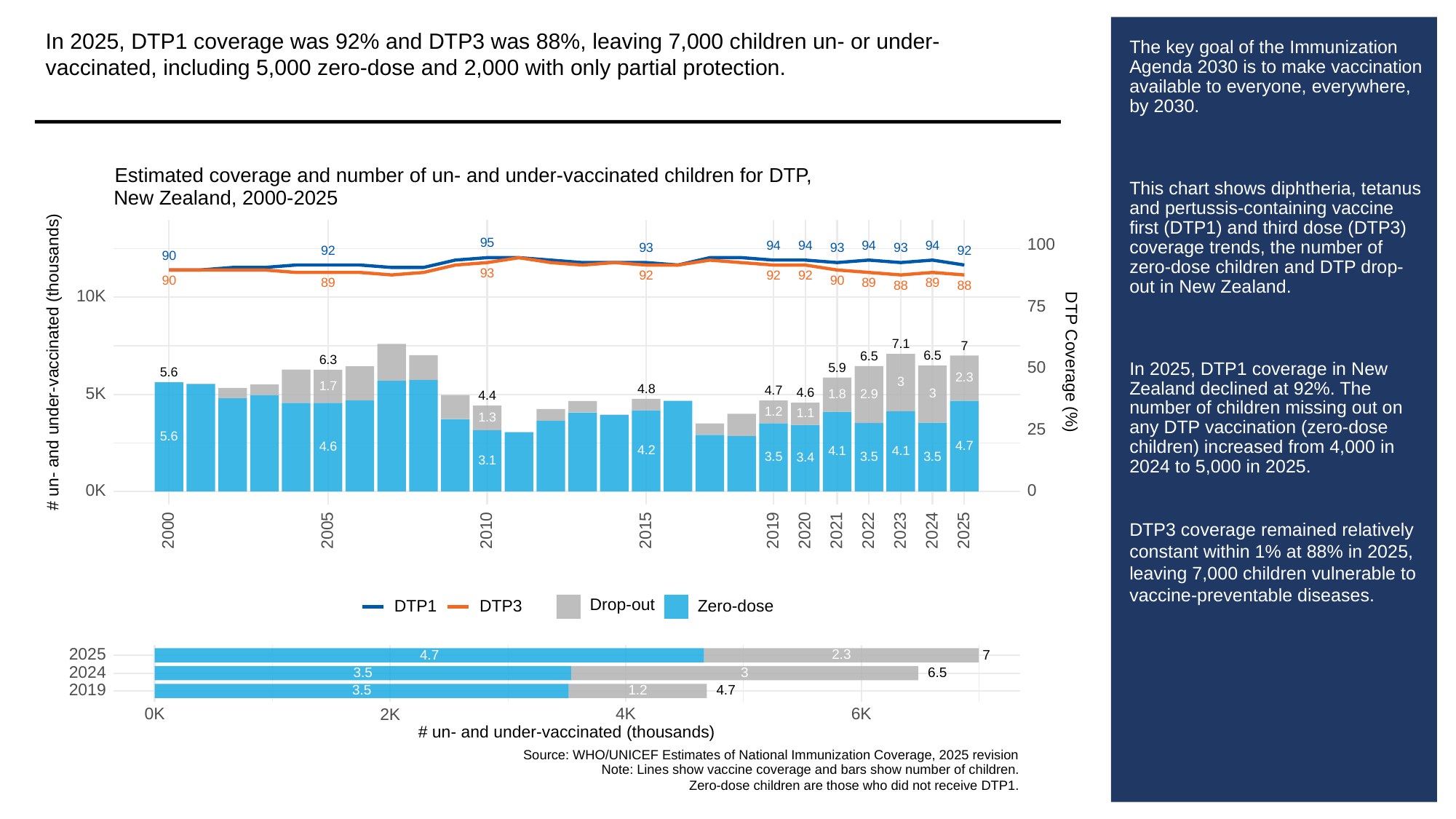

In 2025, DTP1 coverage was 92% and DTP3 was 88%, leaving 7,000 children un- or under-vaccinated, including 5,000 zero-dose and 2,000 with only partial protection.
# The key goal of the Immunization Agenda 2030 is to make vaccination available to everyone, everywhere, by 2030.

This chart shows diphtheria, tetanus and pertussis-containing vaccine first (DTP1) and third dose (DTP3) coverage trends, the number of zero-dose children and DTP drop-out in New Zealand.

In 2025, DTP1 coverage in New Zealand declined at 92%. The number of children missing out on any DTP vaccination (zero-dose children) increased from 4,000 in 2024 to 5,000 in 2025.

DTP3 coverage remained relatively constant within 1% at 88% in 2025, leaving 7,000 children vulnerable to vaccine-preventable diseases.

Estimated coverage and number of un- and under-vaccinated children for DTP,
New Zealand, 2000-2025

95
100
94
94
94
94
93
93
93
92
92

90

93
92
92
92
90
90
89
89
89
88
88
10K

75
7.1
7

6.5
6.5

# un- and under-vaccinated (thousands)
DTP Coverage (%)

6.3
50
5.9

5.6

2.3

3

1.7

4.8
4.7

5K
4.6
3
2.9
1.8
4.4

1.2

1.1

1.3

25

5.6

4.7
4.6

4.2
4.1
4.1
3.5
3.5
3.5
3.4
3.1
0K
0

2023
2000
2005
2010
2015
2019
2020
2021
2022
2024
2025

Drop-out
DTP3
Zero-dose
DTP1

2025
2.3
4.7
7

2024
3.5
3
6.5

2019
3.5
1.2
4.7

0K
6K
2K
4K
# un- and under-vaccinated (thousands)
Source: WHO/UNICEF Estimates of National Immunization Coverage, 2025 revision
Note: Lines show vaccine coverage and bars show number of children.
Zero-dose children are those who did not receive DTP1.